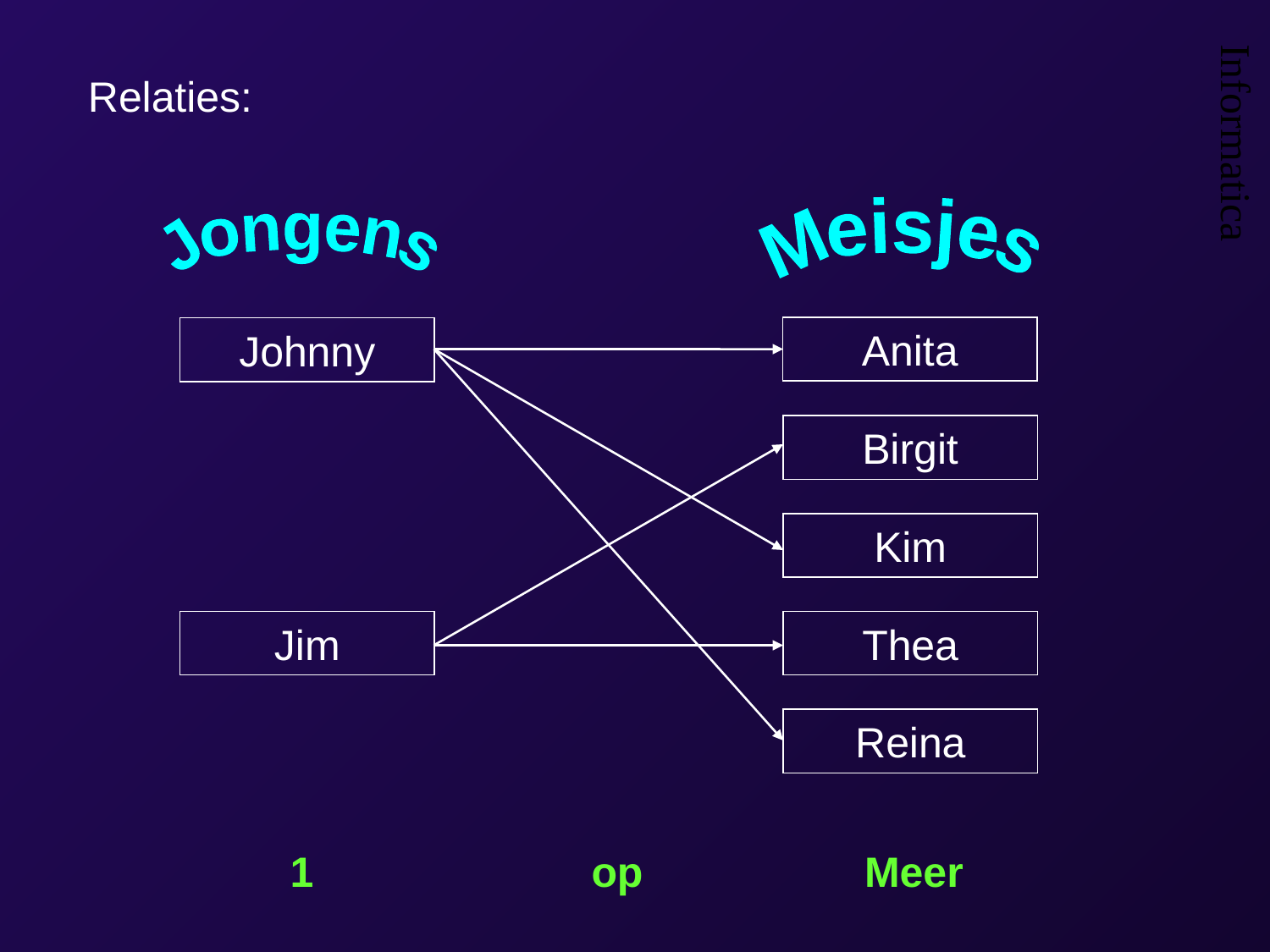

Relaties:
Meisjes
Jongens
Anita
Birgit
Kim
Thea
Reina
Johnny
Jim

1
op
Meer